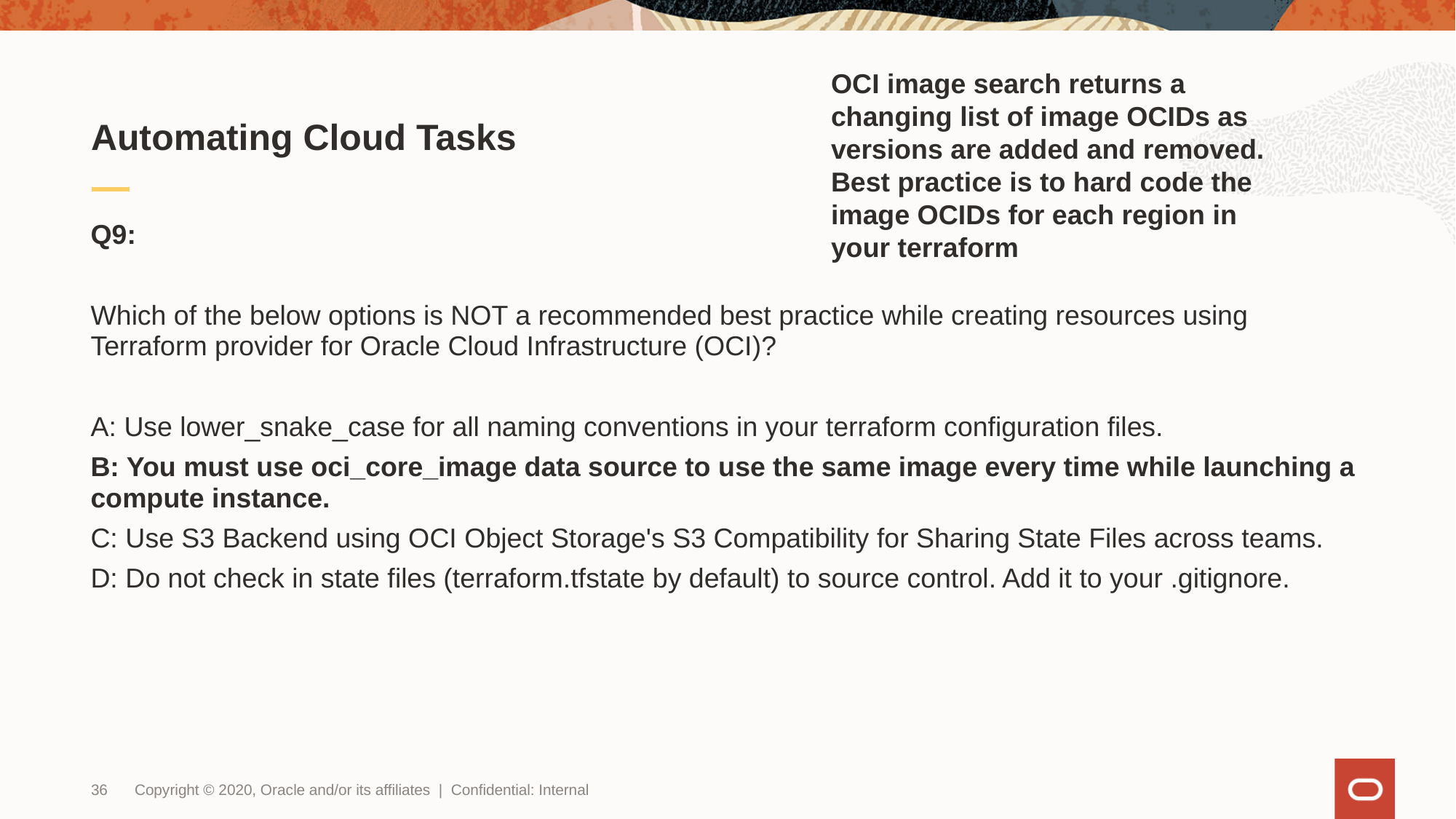

# Automating Cloud Tasks
OCI image search returns a changing list of image OCIDs as versions are added and removed. Best practice is to hard code the image OCIDs for each region in your terraform
Q9:

Which of the below options is NOT a recommended best practice while creating resources using Terraform provider for Oracle Cloud Infrastructure (OCI)?

A: Use lower_snake_case for all naming conventions in your terraform configuration files.
B: You must use oci_core_image data source to use the same image every time while launching a compute instance.
C: Use S3 Backend using OCI Object Storage's S3 Compatibility for Sharing State Files across teams.
D: Do not check in state files (terraform.tfstate by default) to source control. Add it to your .gitignore.
36
Copyright © 2020, Oracle and/or its affiliates  |  Confidential: Internal